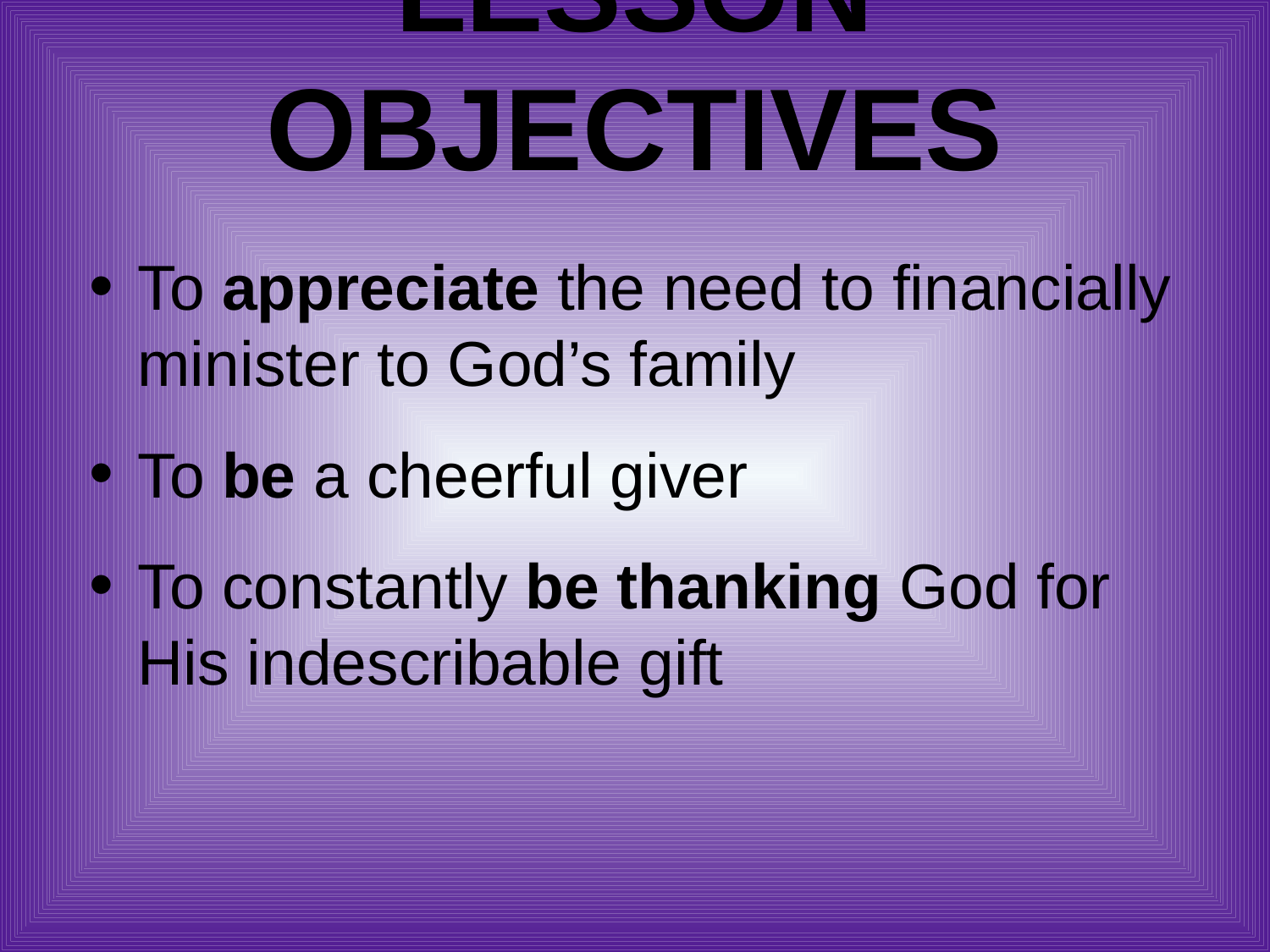

# Lesson Objectives
To appreciate the need to financially minister to God’s family
To be a cheerful giver
To constantly be thanking God for His indescribable gift